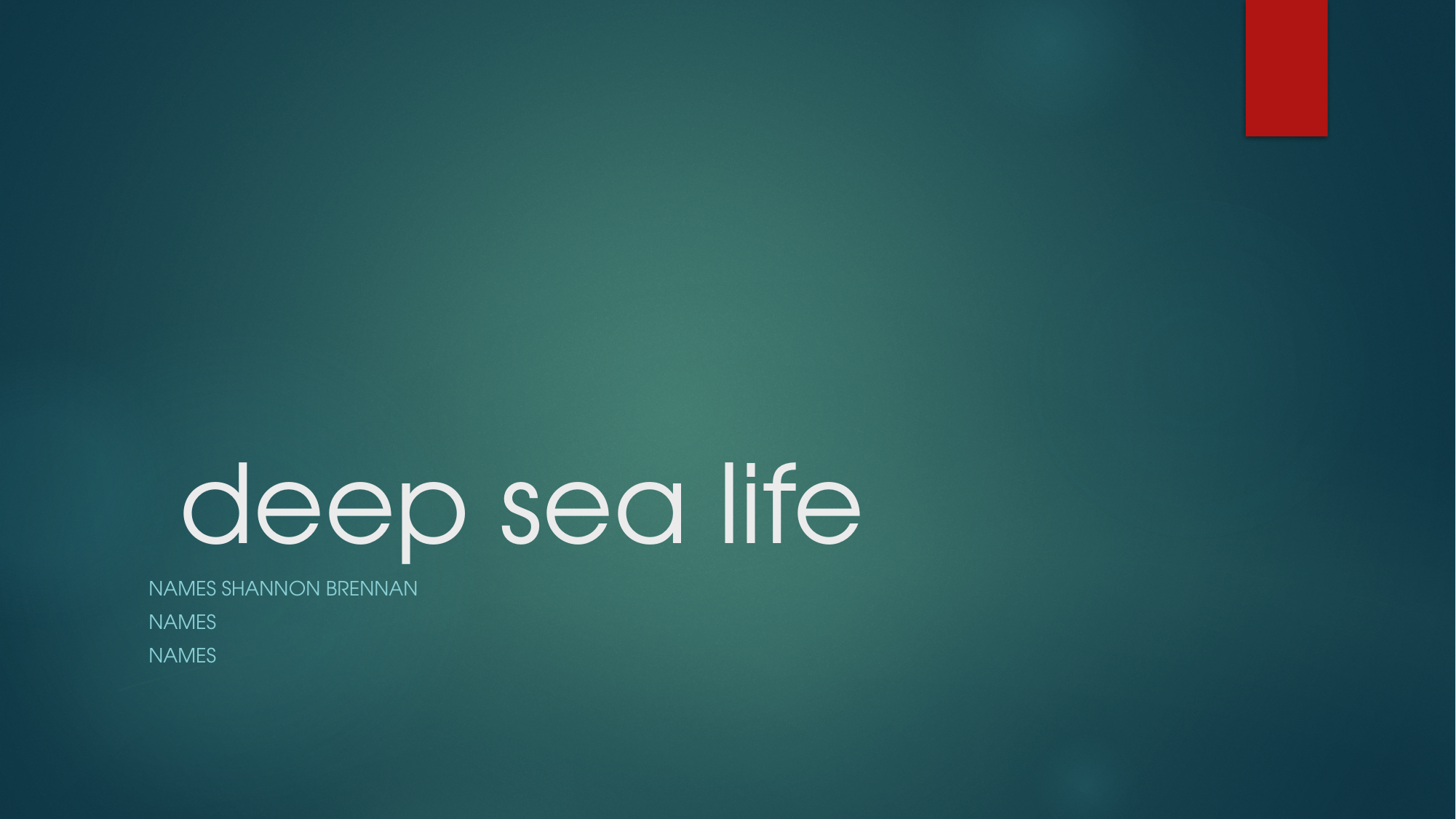

# deep sea life
Names Shannon brennan
Names
Names